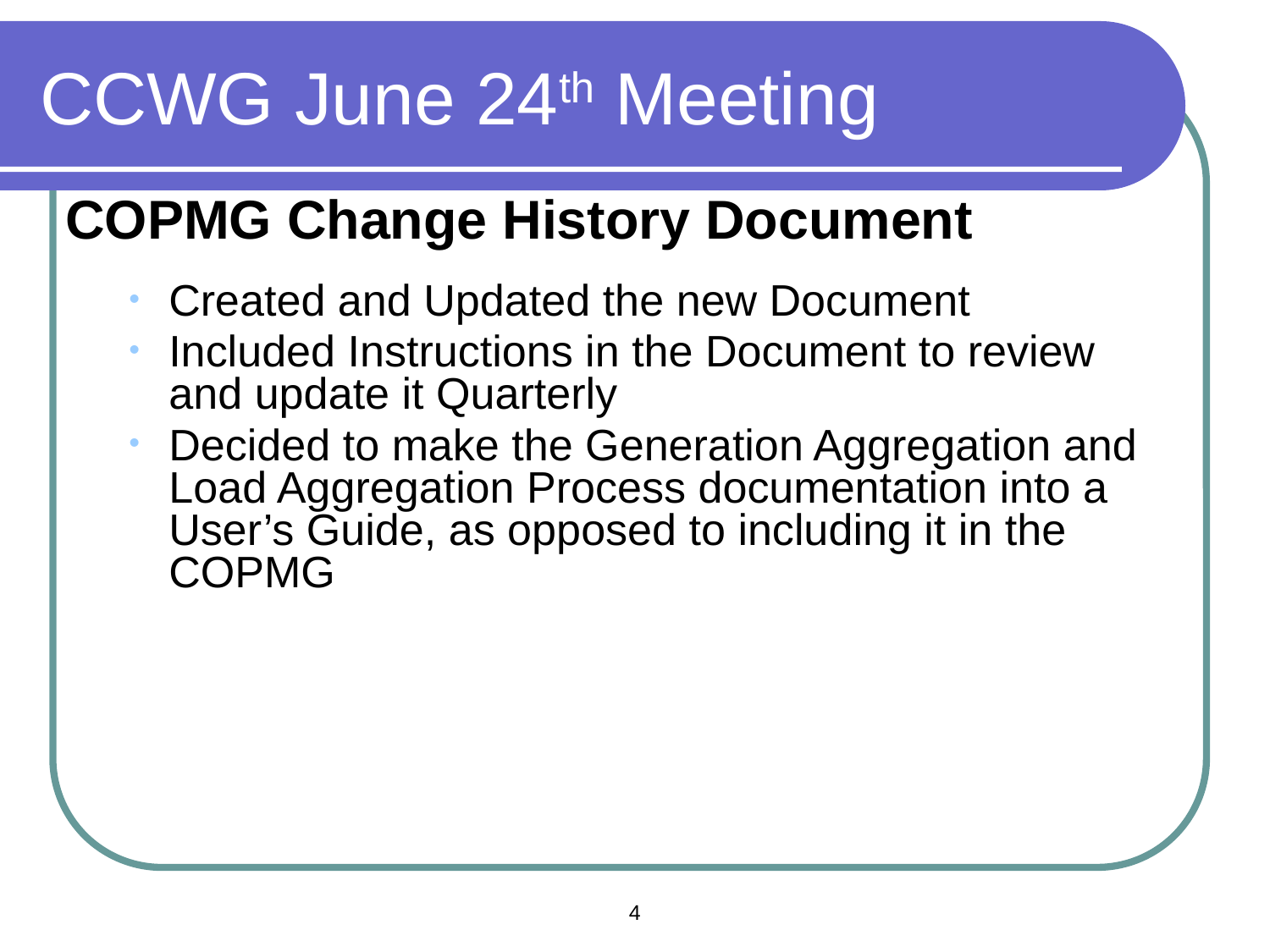

# CCWG June 24th Meeting
COPMG Change History Document

Created and Updated the new Document
Included Instructions in the Document to review and update it Quarterly
Decided to make the Generation Aggregation and Load Aggregation Process documentation into a User’s Guide, as opposed to including it in the COPMG
4